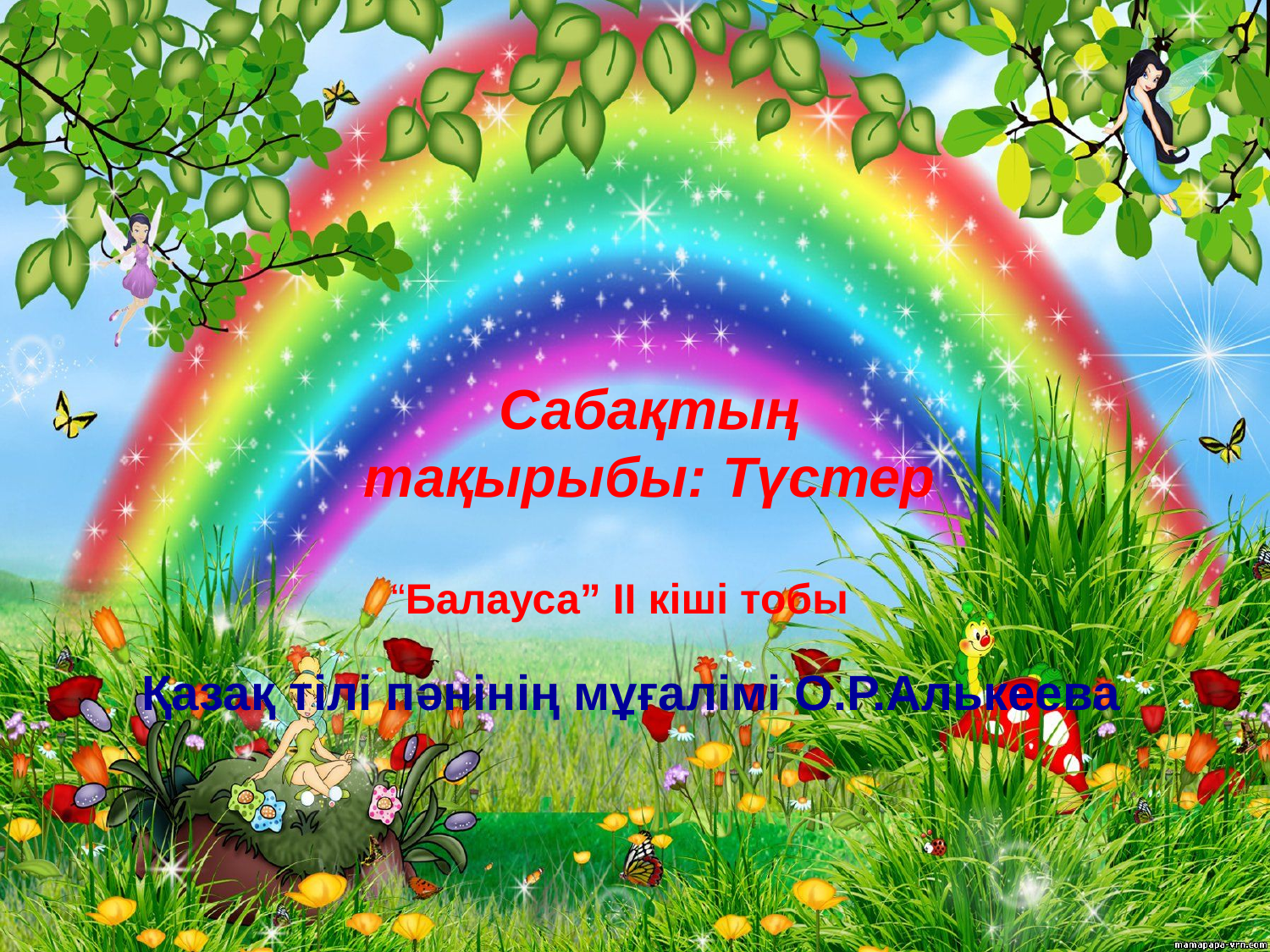

Сабақтың тақырыбы: Түстер
“Балауса” ІІ кіші тобы
Қазақ тілі пәнінің мұғалімі О.Р.Алькеева